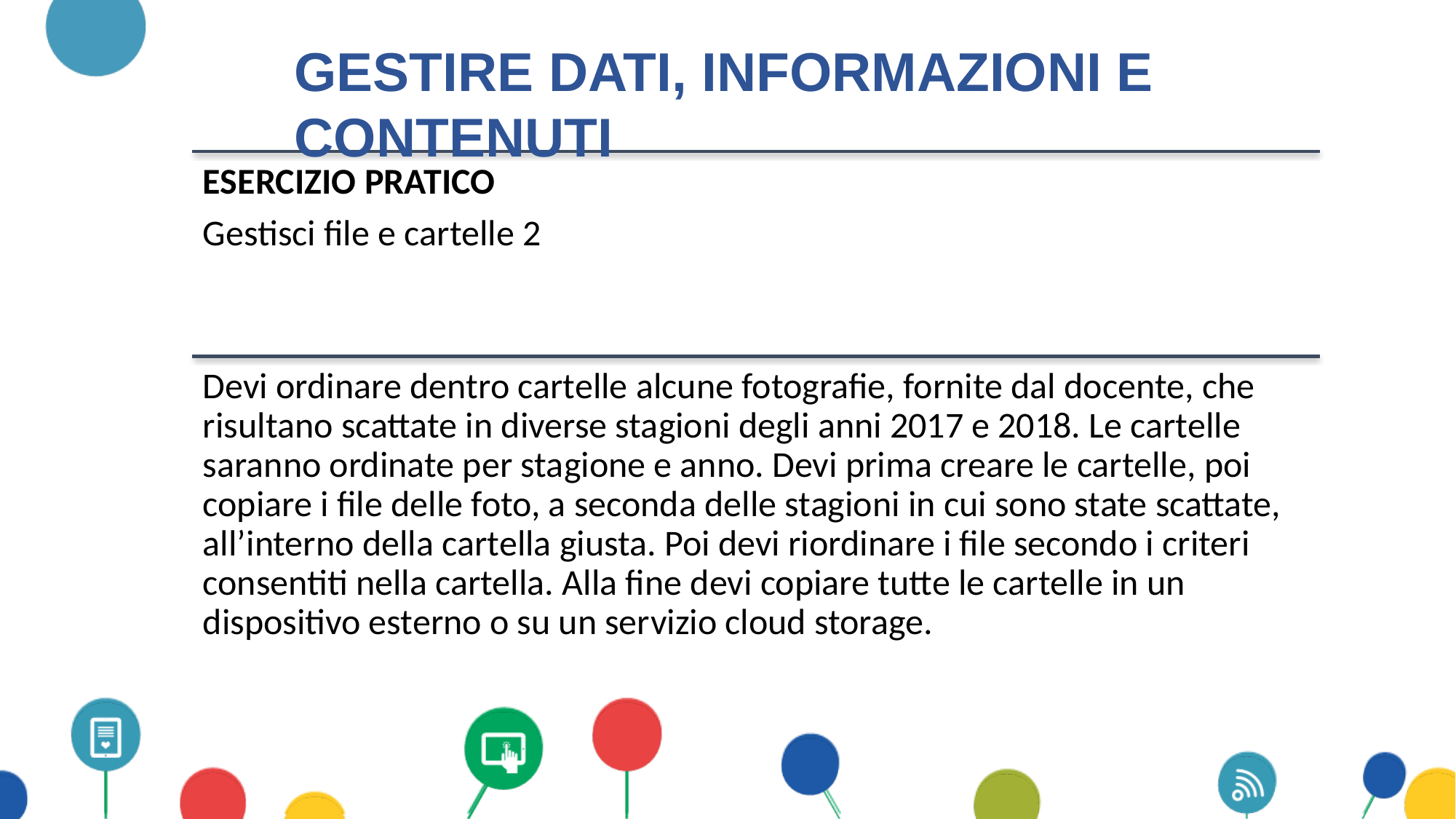

Gestire dati, informazioni e contenuti

ESERCIZIO PRATICO
Gestisci file e cartelle 2

Devi ordinare dentro cartelle alcune fotografie, fornite dal docente, che risultano scattate in diverse stagioni degli anni 2017 e 2018. Le cartelle saranno ordinate per stagione e anno. Devi prima creare le cartelle, poi copiare i file delle foto, a seconda delle stagioni in cui sono state scattate, all’interno della cartella giusta. Poi devi riordinare i file secondo i criteri consentiti nella cartella. Alla fine devi copiare tutte le cartelle in un dispositivo esterno o su un servizio cloud storage.